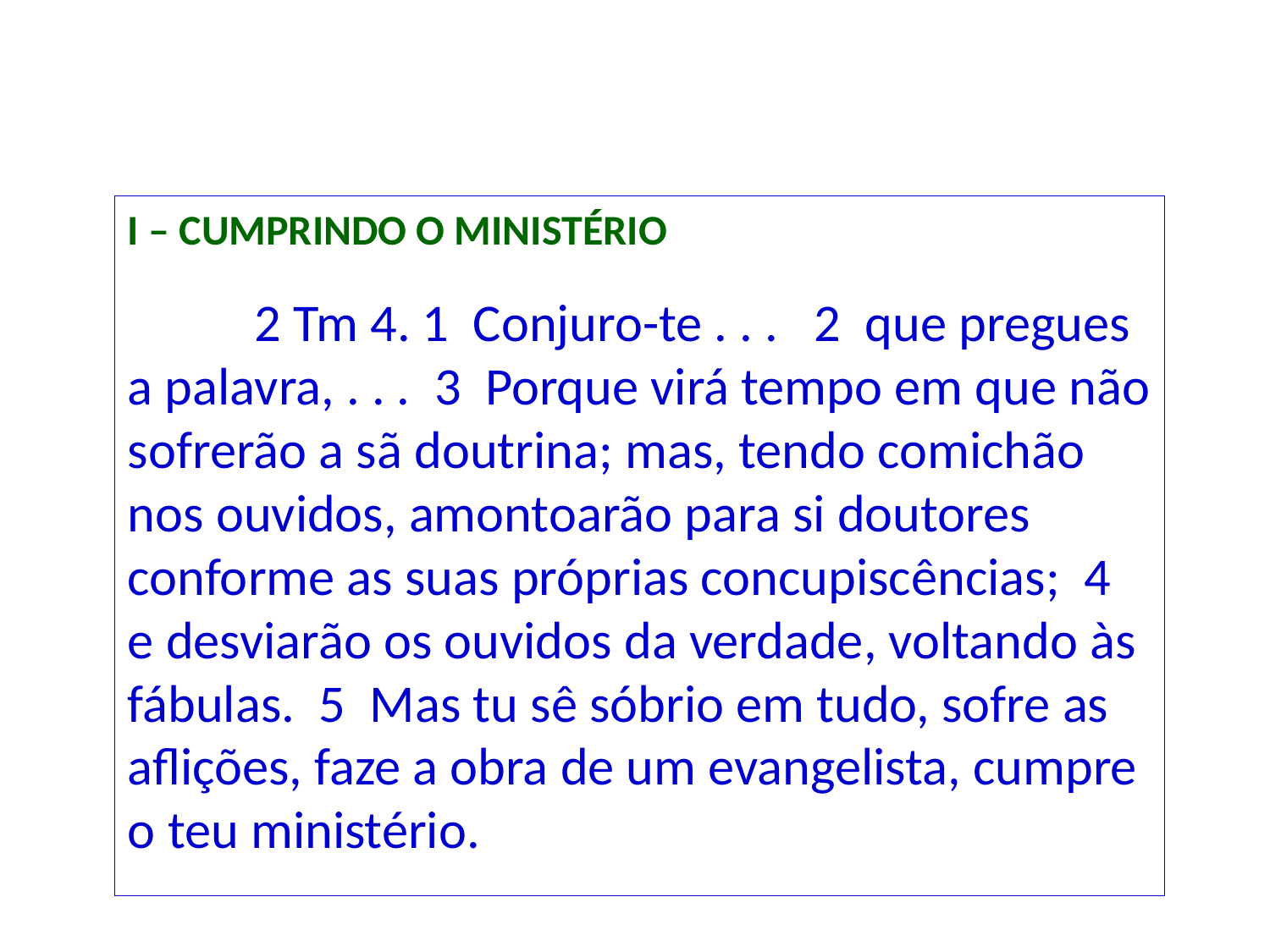

I – CUMPRINDO O MINISTÉRIO

	2 Tm 4. 1  Conjuro-te . . .   2  que pregues a palavra, . . .  3  Porque virá tempo em que não sofrerão a sã doutrina; mas, tendo comichão nos ouvidos, amontoarão para si doutores conforme as suas próprias concupiscências;  4  e desviarão os ouvidos da verdade, voltando às fábulas.  5  Mas tu sê sóbrio em tudo, sofre as aflições, faze a obra de um evangelista, cumpre o teu ministério.